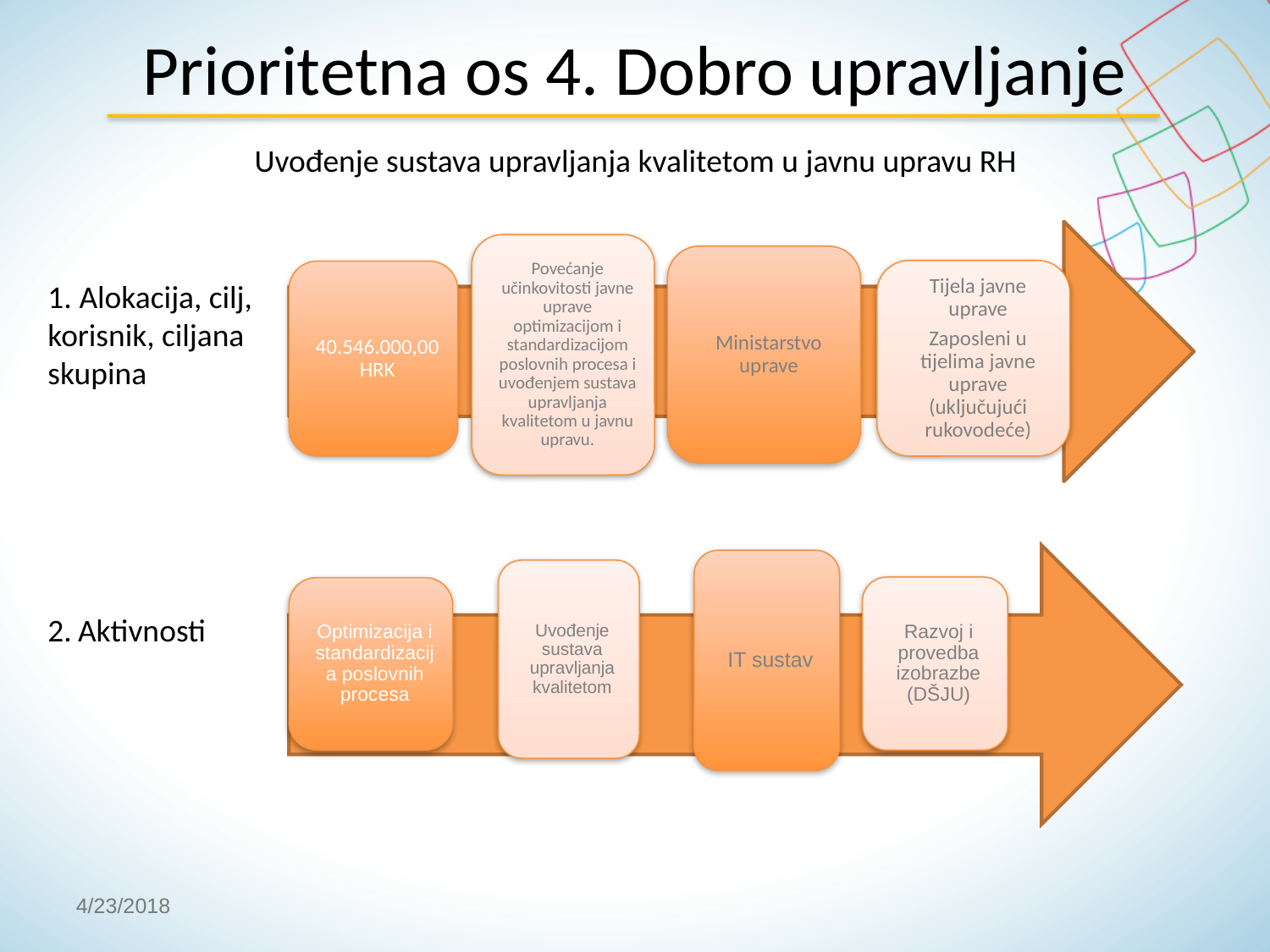

# Prioritetna os 4. Dobro upravljanje
Uvođenje sustava upravljanja kvalitetom u javnu upravu RH
40.546.000,00 HRK
Povećanje učinkovitosti javne uprave optimizacijom i standardizacijom poslovnih procesa i uvođenjem sustava upravljanja kvalitetom u javnu upravu.
Ministarstvo uprave
Tijela javne uprave
Zaposleni u tijelima javne uprave (uključujući rukovodeće)
1. Alokacija, cilj, korisnik, ciljana skupina
Optimizacija i standardizacija poslovnih procesa
Uvođenje sustava upravljanja kvalitetom
IT sustav
Razvoj i provedba izobrazbe (DŠJU)
2. Aktivnosti